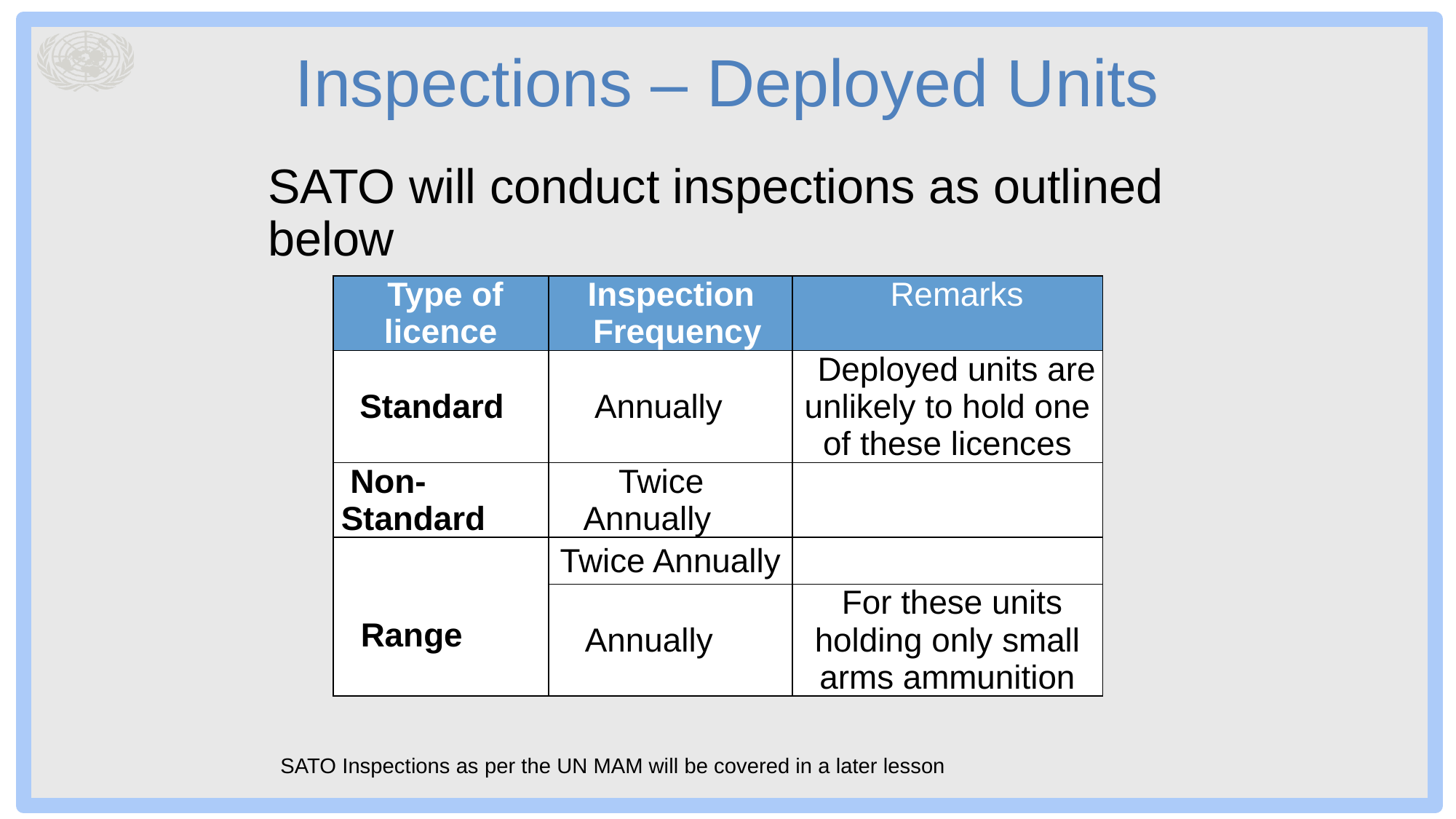

# Inspections – Deployed Units
SATO will conduct inspections as outlined below
| Type of licence | Inspection Frequency | Remarks |
| --- | --- | --- |
| Standard | Annually | Deployed units are unlikely to hold one of these licences |
| Non- Standard | Twice Annually |  |
| Range | Twice Annually |  |
|  | Annually | For these units holding only small arms ammunition |
SATO Inspections as per the UN MAM will be covered in a later lesson